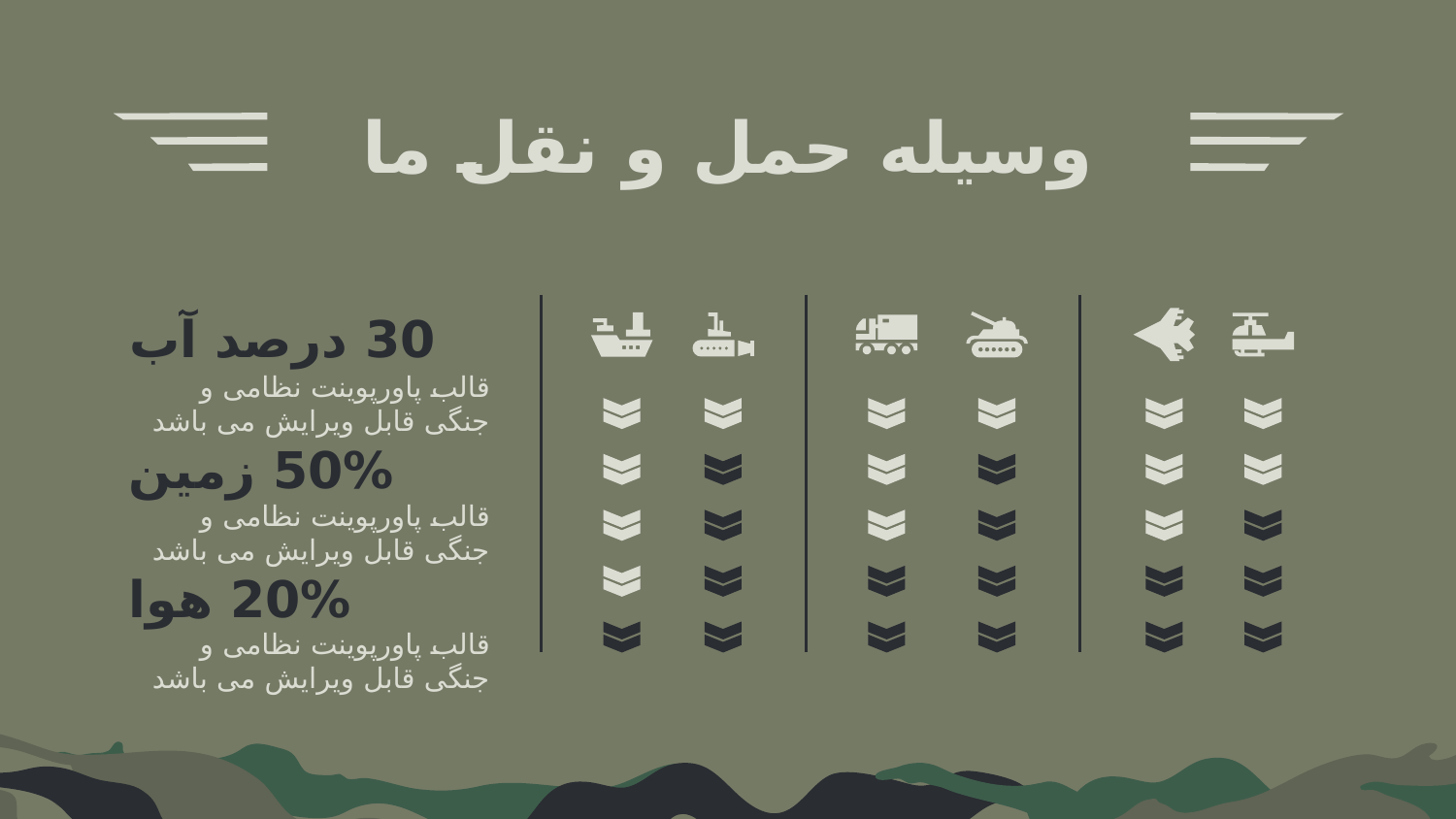

# وسیله حمل و نقل ما

30 درصد آب

قالب پاورپوینت نظامی و جنگی قابل ویرایش می باشد

50% زمین

قالب پاورپوینت نظامی و جنگی قابل ویرایش می باشد

20% هوا
قالب پاورپوینت نظامی و جنگی قابل ویرایش می باشد